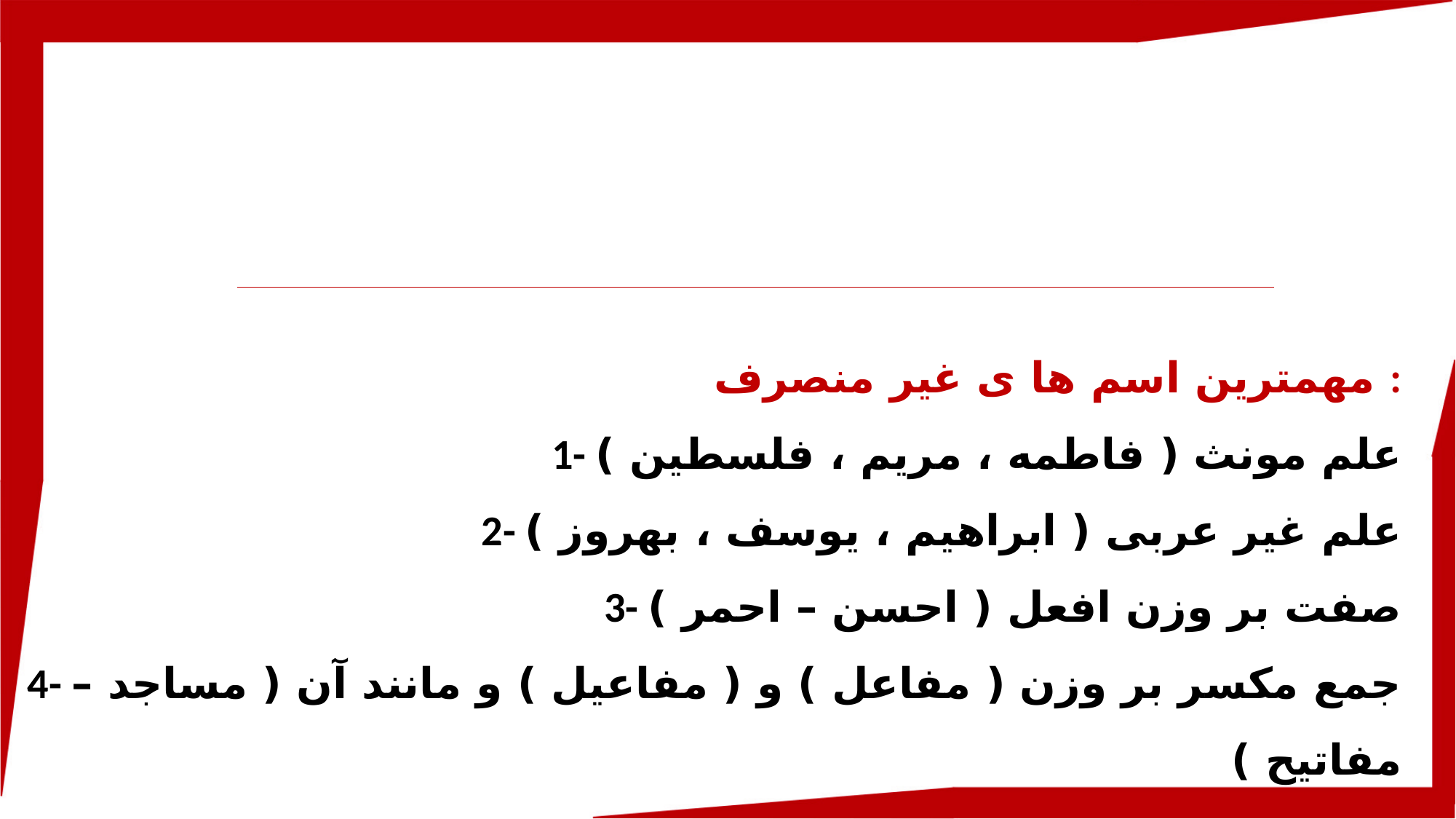

مهمترین اسم ها ی غیر منصرف :
1- علم مونث ( فاطمه ، مریم ، فلسطین )
2- علم غیر عربی ( ابراهیم ، یوسف ، بهروز )
3- صفت بر وزن افعل ( احسن – احمر )
4- جمع مکسر بر وزن ( مفاعل ) و ( مفاعیل ) و مانند آن ( مساجد – مفاتیح )